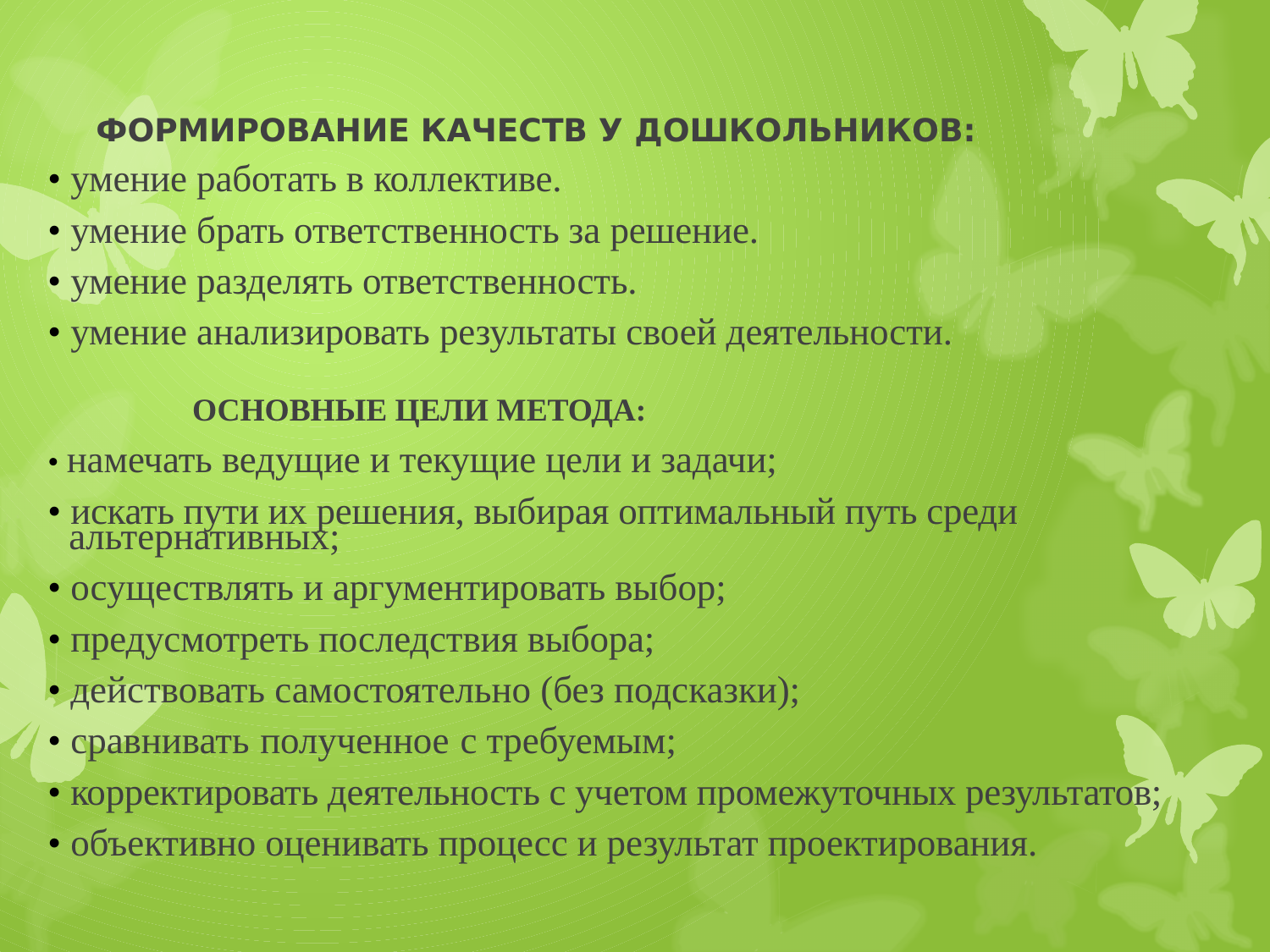

# ФОРМИРОВАНИЕ КАЧЕСТВ У ДОШКОЛЬНИКОВ: • умение работать в коллективе. • умение брать ответственность за решение. • умение разделять ответственность. • умение анализировать результаты своей деятельности. ОСНОВНЫЕ ЦЕЛИ МЕТОДА: • намечать ведущие и текущие цели и задачи; • искать пути их решения, выбирая оптимальный путь среди альтернативных; • осуществлять и аргументировать выбор; • предусмотреть последствия выбора; • действовать самостоятельно (без подсказки); • сравнивать полученное с требуемым; • корректировать деятельность с учетом промежуточных результатов; • объективно оценивать процесс и результат проектирования.